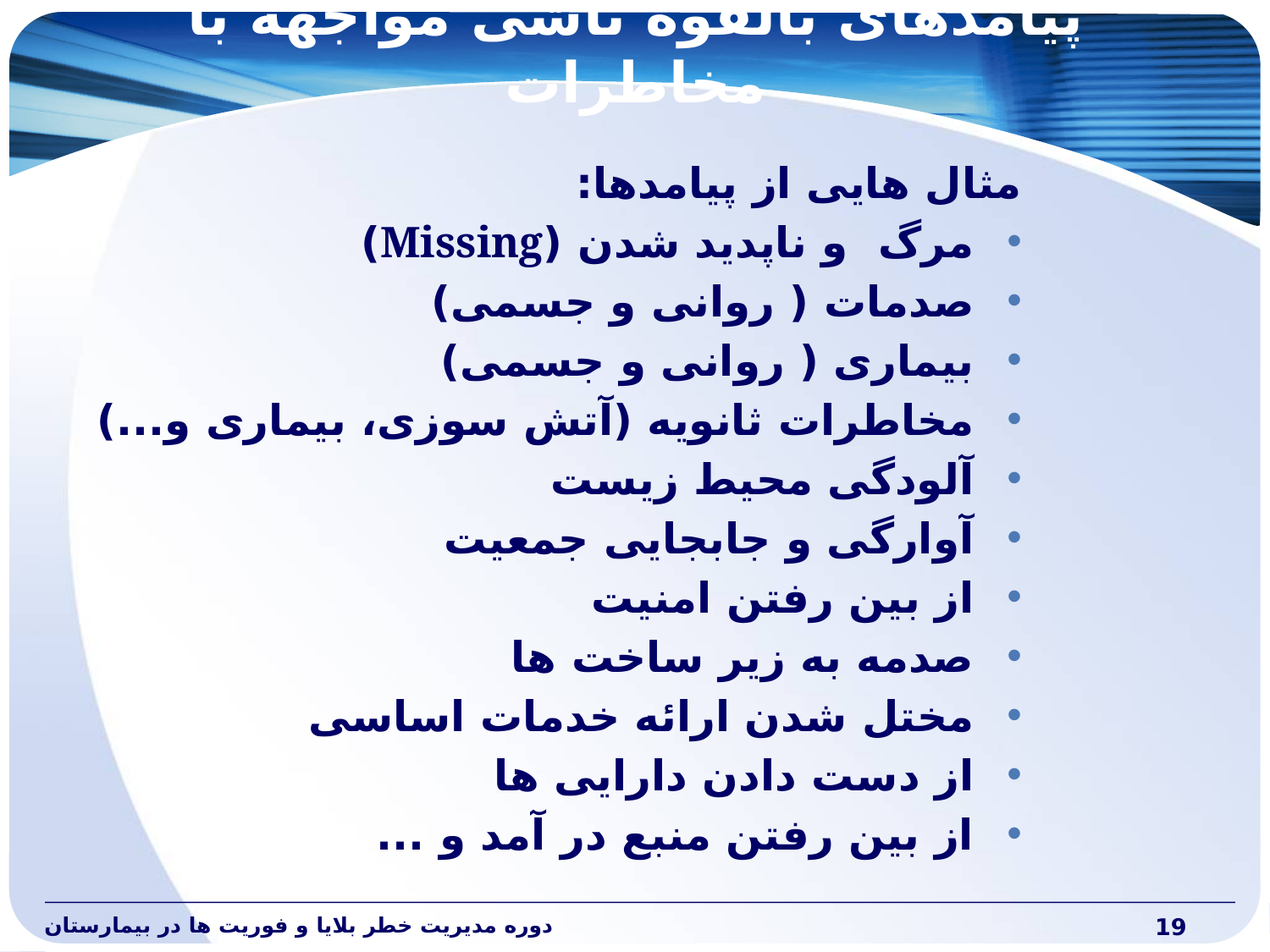

# پیامدهای بالقوه ناشی مواجهه با مخاطرات
مثال هایی از پیامدها:
مرگ  و ناپدید شدن (Missing)
صدمات ( روانی و جسمی)
بیماری ( روانی و جسمی)
مخاطرات ثانویه (آتش سوزی، بیماری و...)
آلودگی محیط زیست
آوارگی و جابجایی جمعیت
از بین رفتن امنیت
صدمه به زیر ساخت ها
مختل شدن ارائه خدمات اساسی
از دست دادن دارایی ها
از بین رفتن منبع در آمد و ...
دوره مدیریت خطر بلایا و فوریت ها در بیمارستان
19